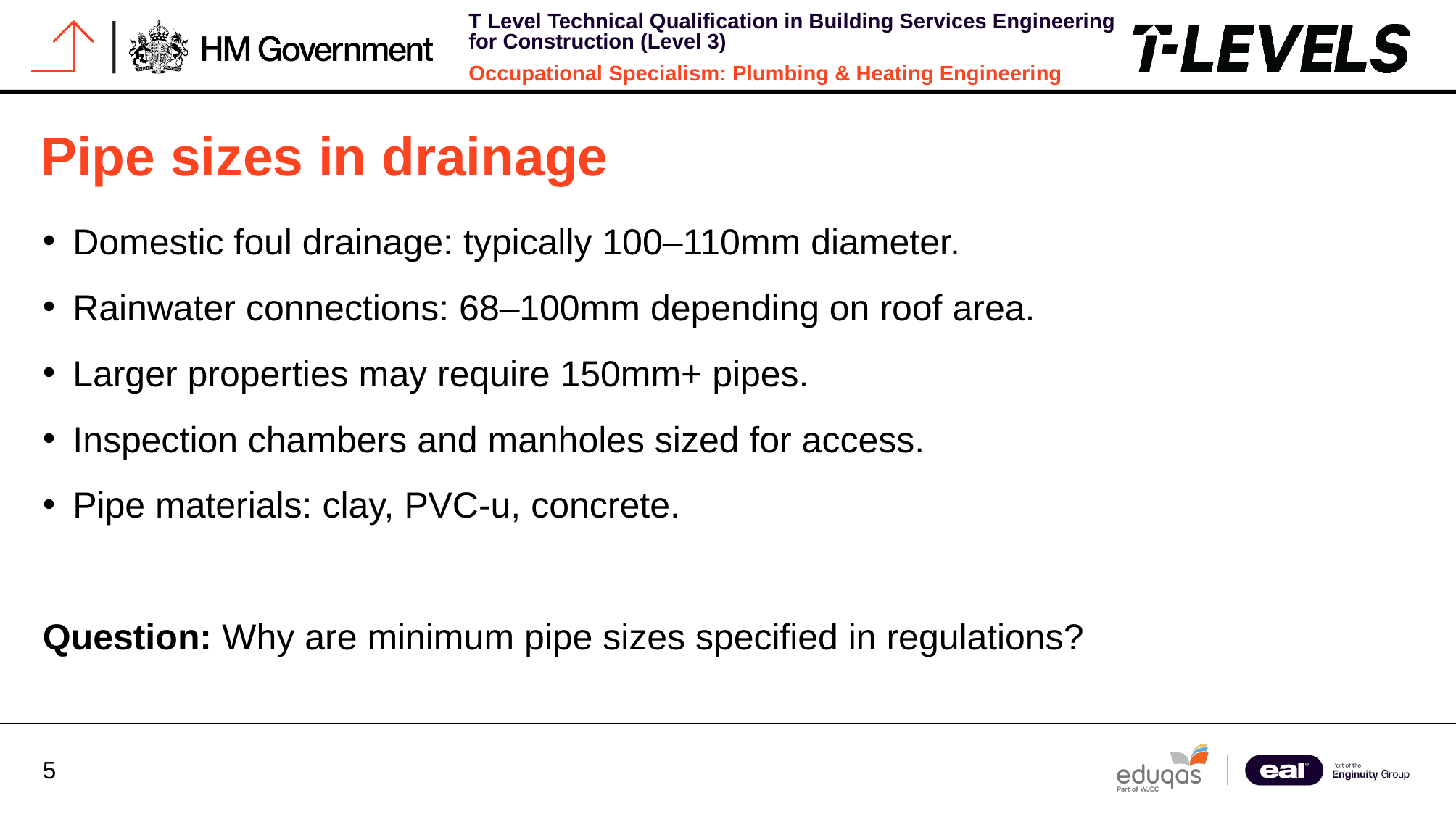

# Pipe sizes in drainage
Domestic foul drainage: typically 100–110mm diameter.
Rainwater connections: 68–100mm depending on roof area.
Larger properties may require 150mm+ pipes.
Inspection chambers and manholes sized for access.
Pipe materials: clay, PVC-u, concrete.

Question: Why are minimum pipe sizes specified in regulations?